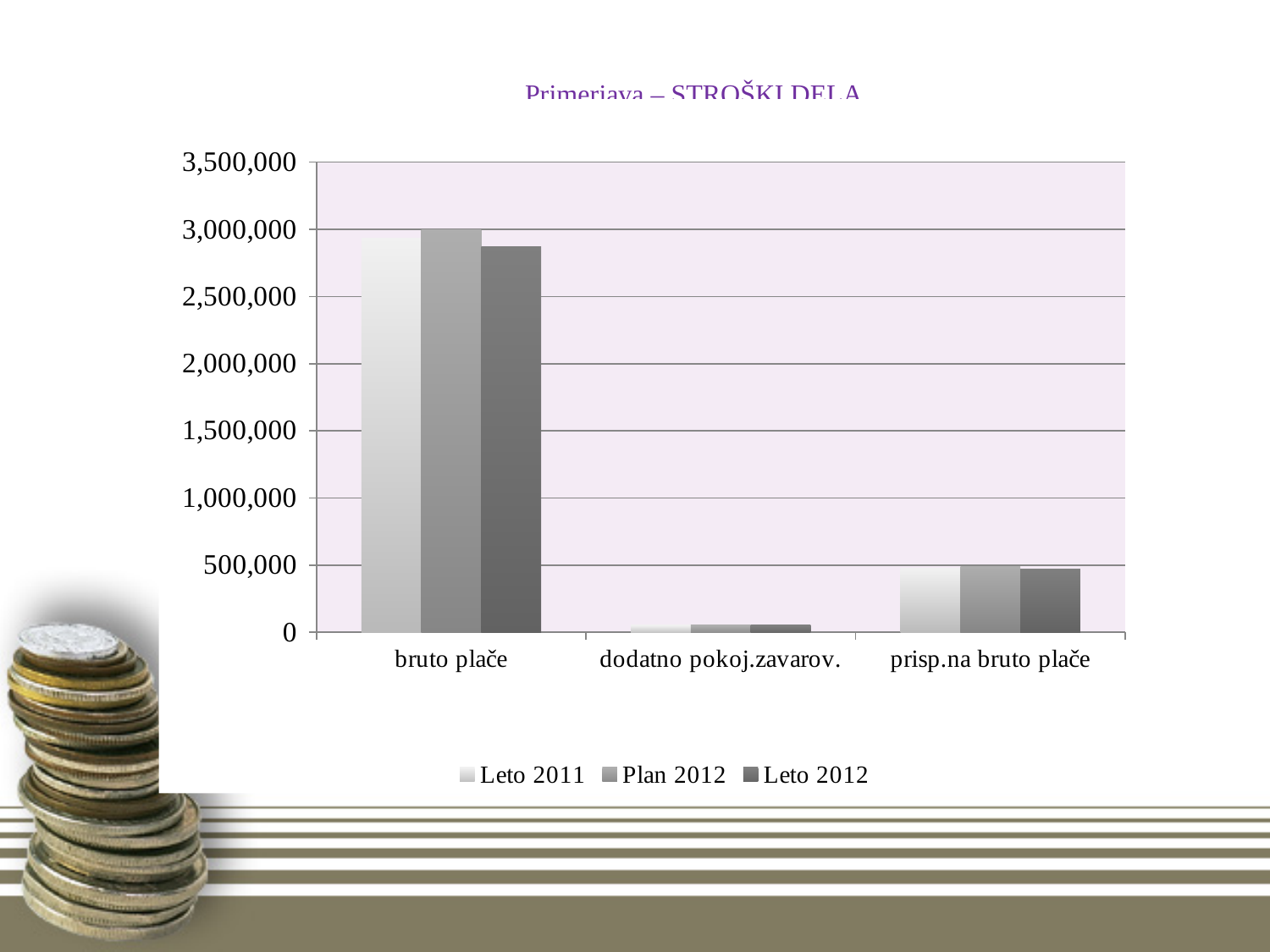

# Primerjava – STROŠKI DELA

### Chart

| Category | Leto 2011 | Plan 2012 | Leto 2012 |
|---|---|---|---|
| bruto plače | 2931654.43 | 3000000.0 | 2872684.07 |
| dodatno pokoj.zavarov. | 55853.46 | 56000.0 | 56120.0 |
| prisp.na bruto plače | 475370.64 | 486446.78 | 468851.23 |